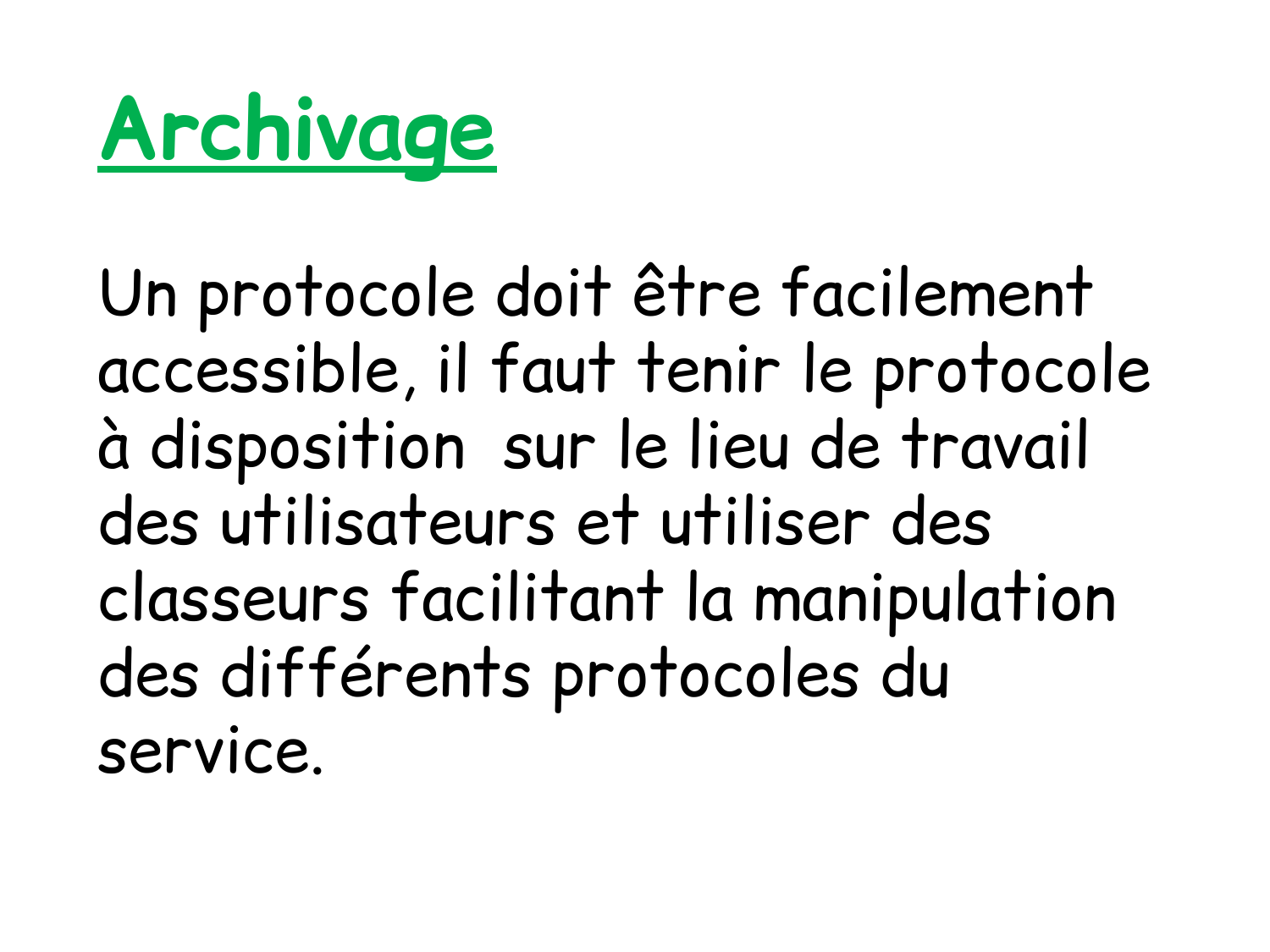

Archivage

Un protocole doit être facilement accessible, il faut tenir le protocole à disposition  sur le lieu de travail des utilisateurs et utiliser des classeurs facilitant la manipulation des différents protocoles du service.